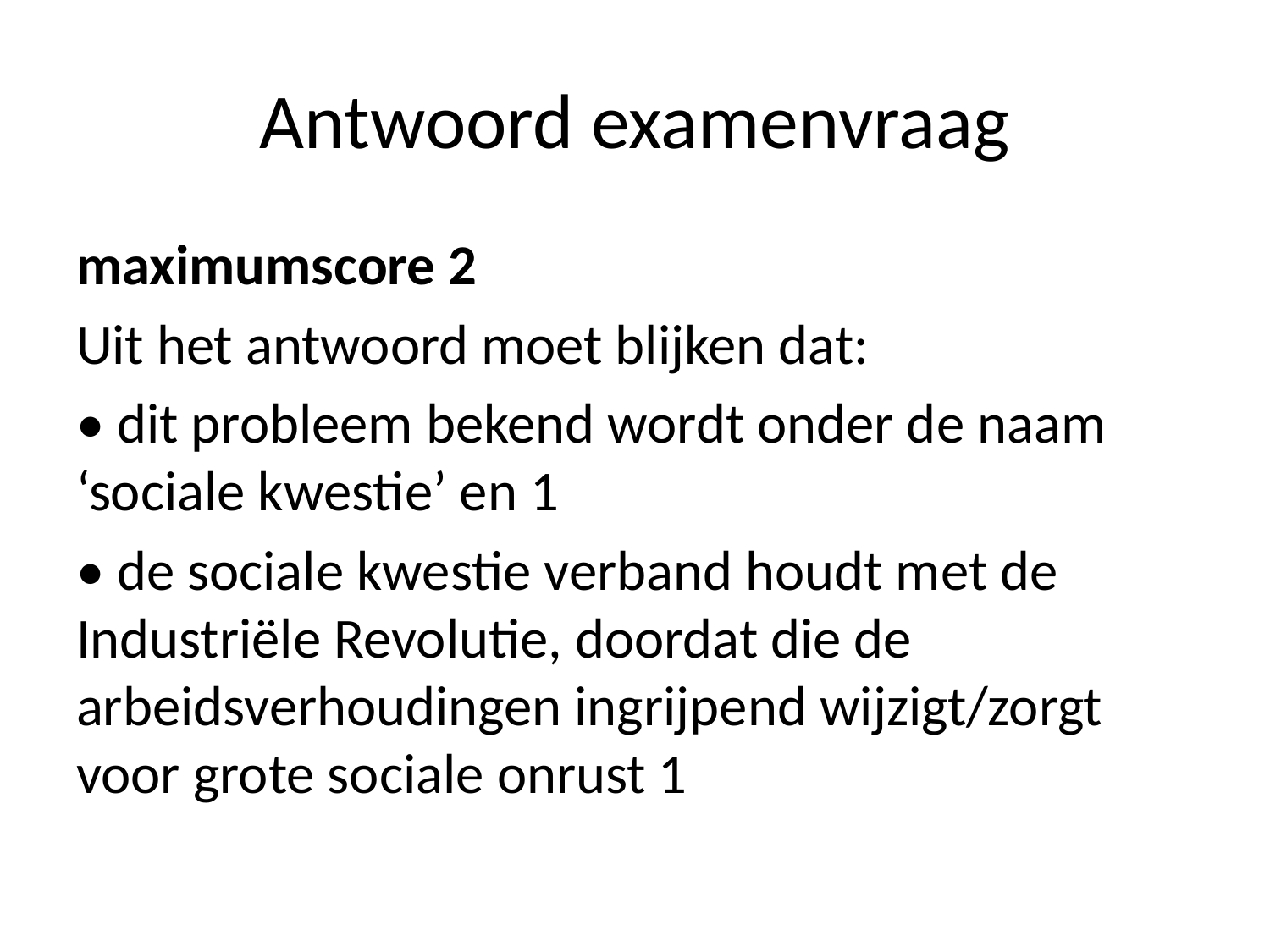

# Antwoord examenvraag
maximumscore 2
Uit het antwoord moet blijken dat:
• dit probleem bekend wordt onder de naam ‘sociale kwestie’ en 1
• de sociale kwestie verband houdt met de Industriële Revolutie, doordat die de arbeidsverhoudingen ingrijpend wijzigt/zorgt voor grote sociale onrust 1